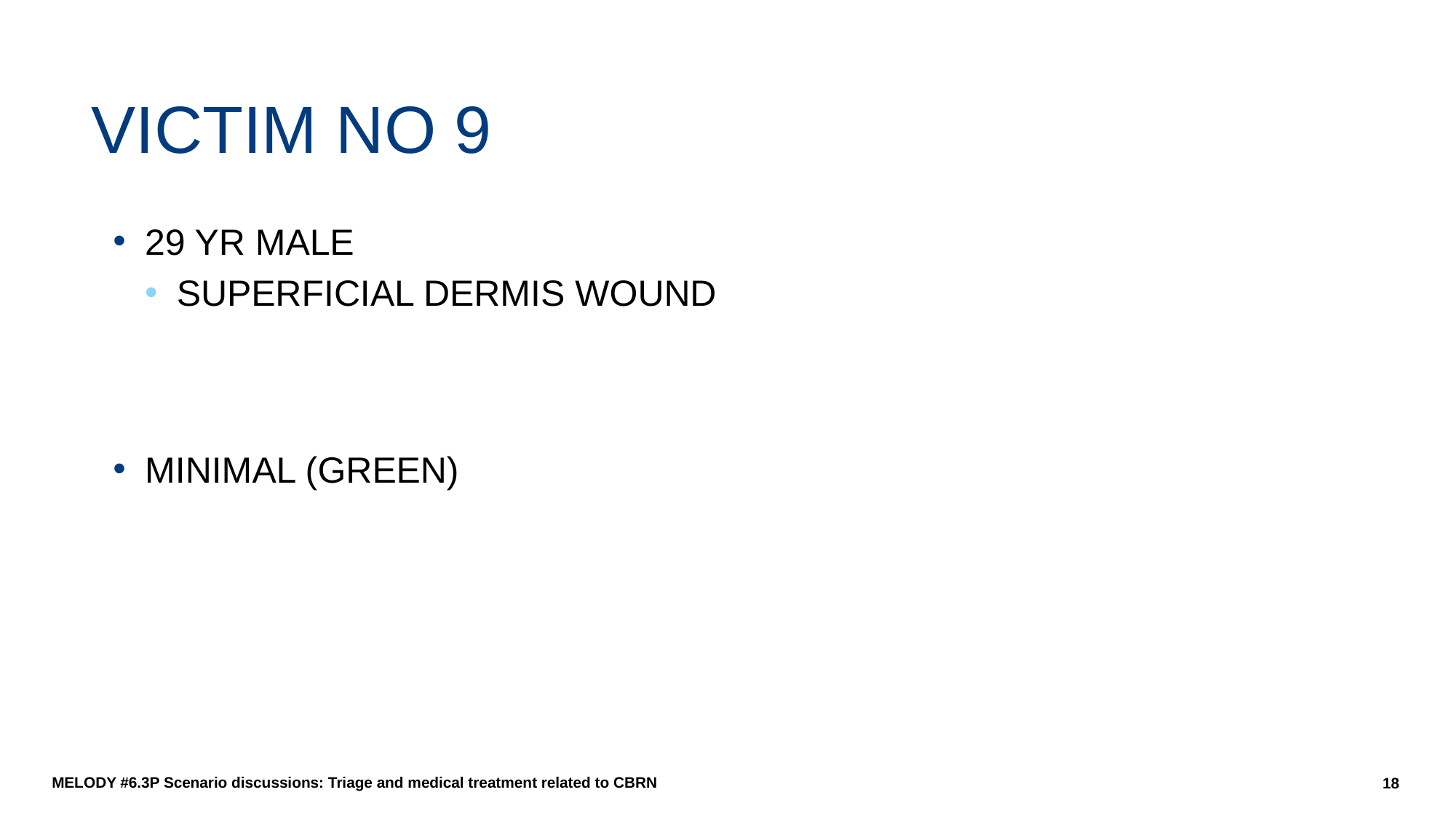

# VICTIM NO 9
29 YR MALE
SUPERFICIAL DERMIS WOUND

MINIMAL (GREEN)

MELODY #6.3P Scenario discussions: Triage and medical treatment related to CBRN
18